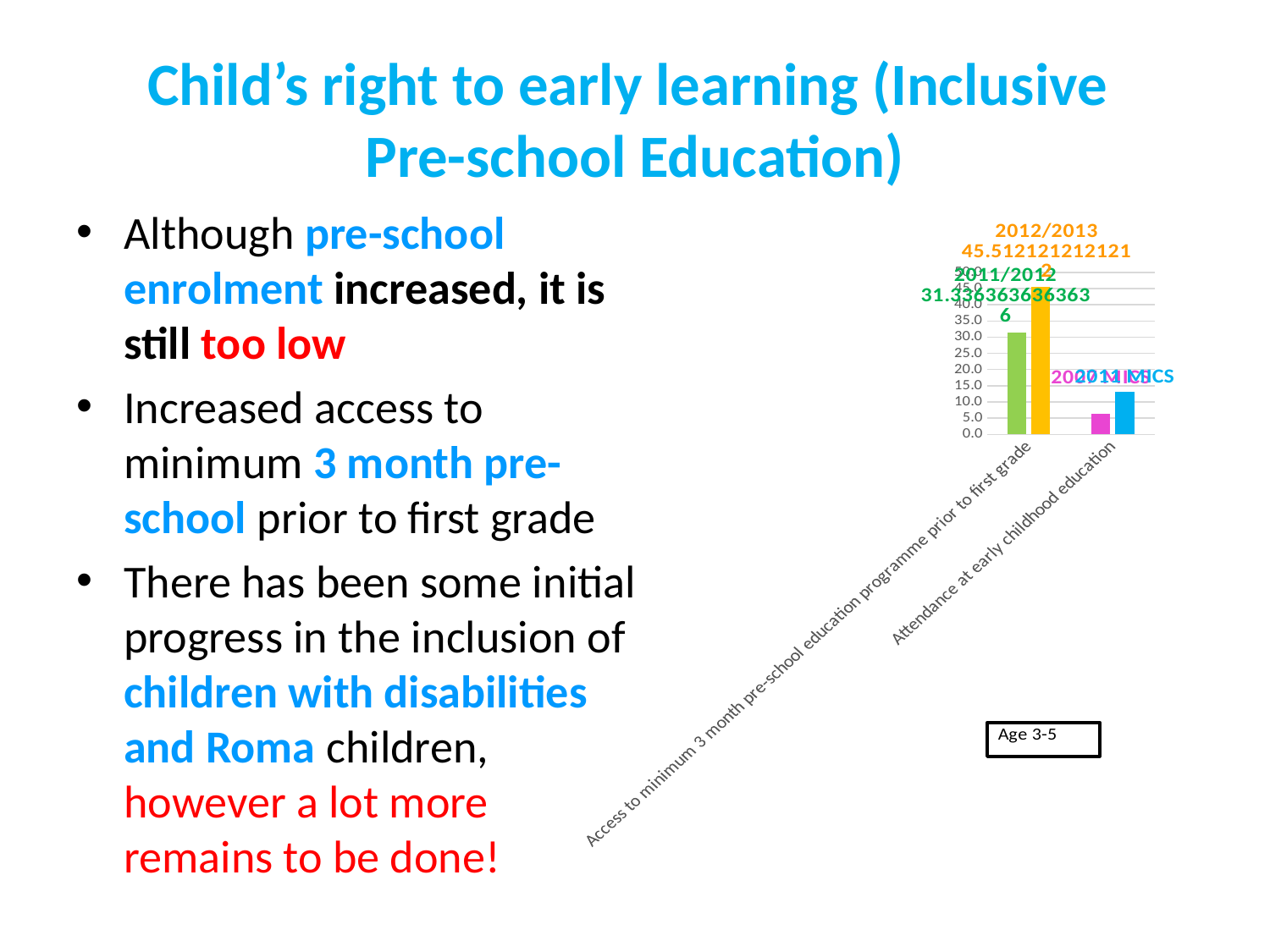

# Child’s right to early learning (Inclusive Pre-school Education)
Although pre-school enrolment increased, it is still too low
Increased access to minimum 3 month pre-school prior to first grade
There has been some initial progress in the inclusion of children with disabilities and Roma children, however a lot more remains to be done!

### Chart

| Category | 2011/2012 | 2012/2013 |
|---|---|---|
| Access to minimum 3 month pre-school education programme prior to first grade | 31.336363636363636 | 45.512121212121215 |
| Attendance at early childhood education | 6.4 | 13.1 |